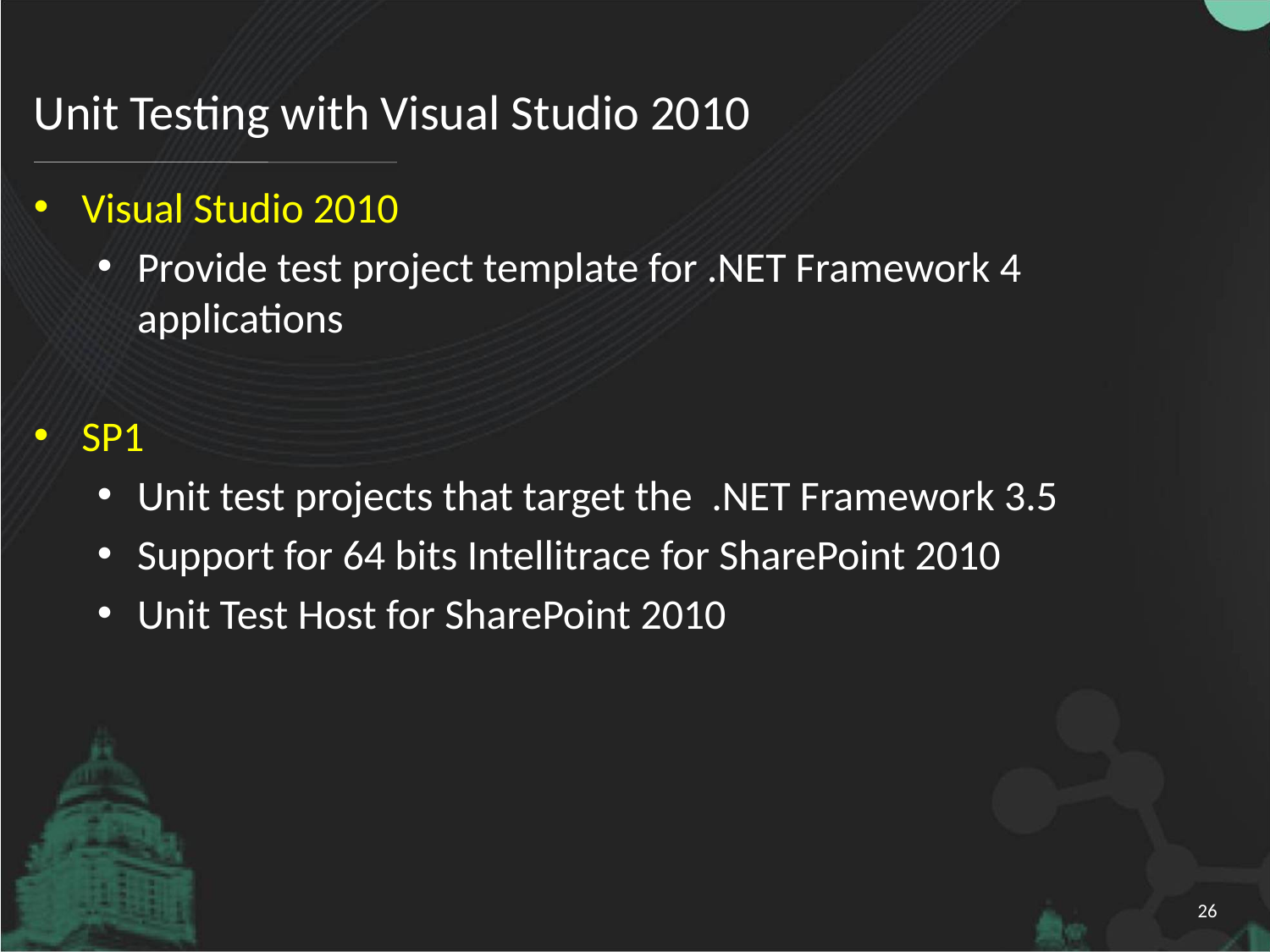

# Unit Testing with Visual Studio 2010
Visual Studio 2010
Provide test project template for .NET Framework 4 applications

SP1
Unit test projects that target the  .NET Framework 3.5
Support for 64 bits Intellitrace for SharePoint 2010
Unit Test Host for SharePoint 2010

26